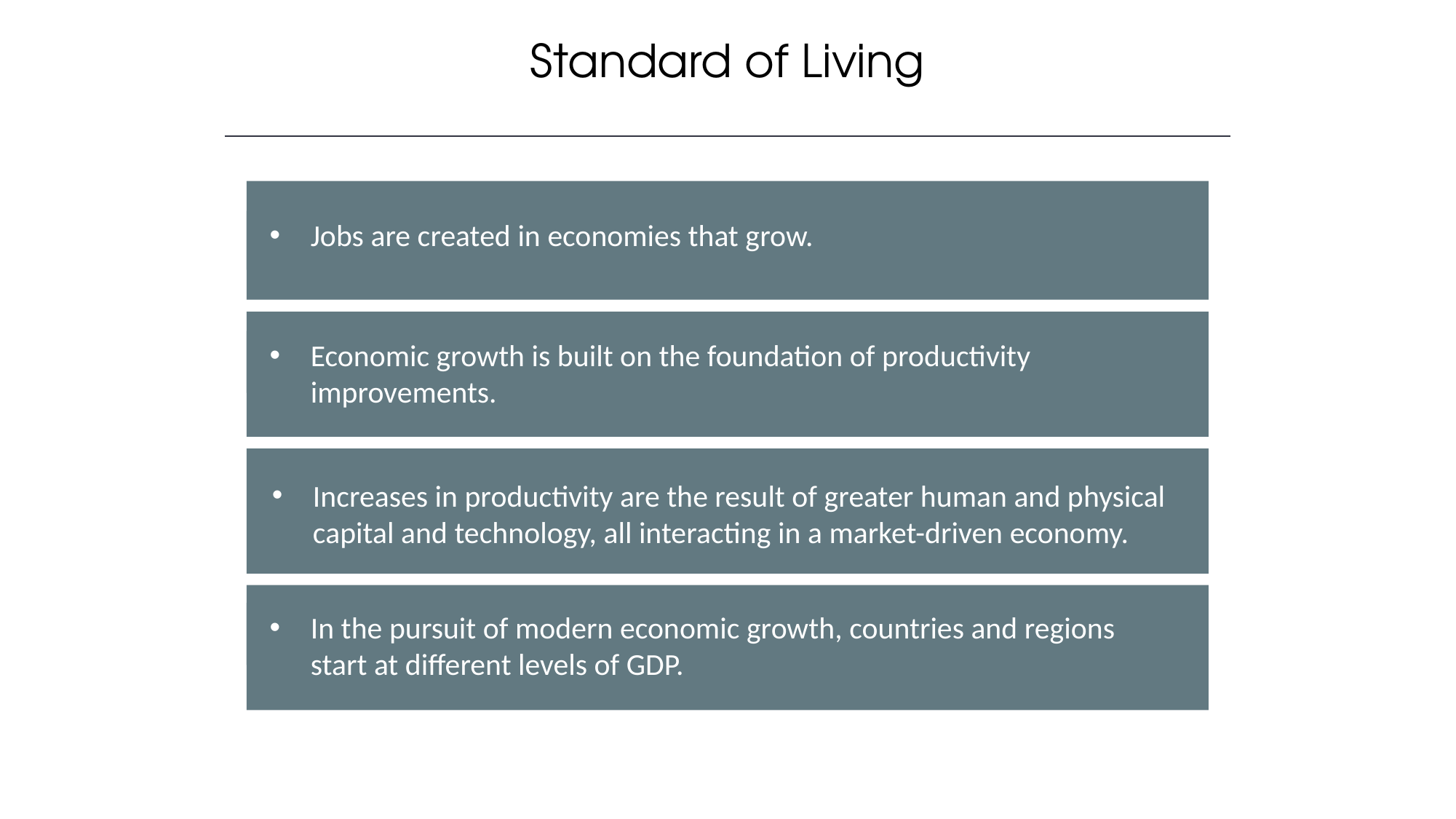

Standard of Living
HAWKES LEARNING

Jobs are created in economies that grow.

Economic growth is built on the foundation of productivity improvements.

Increases in productivity are the result of greater human and physical capital and technology, all interacting in a market-driven economy.
The CPI is subject to two types of bias: substitution bias and quality/new goods bias.

In the pursuit of modern economic growth, countries and regions start at different levels of GDP.
Both substitution bias and quality/new goods bias tend to overstate the negative impact of inflation on consumers.